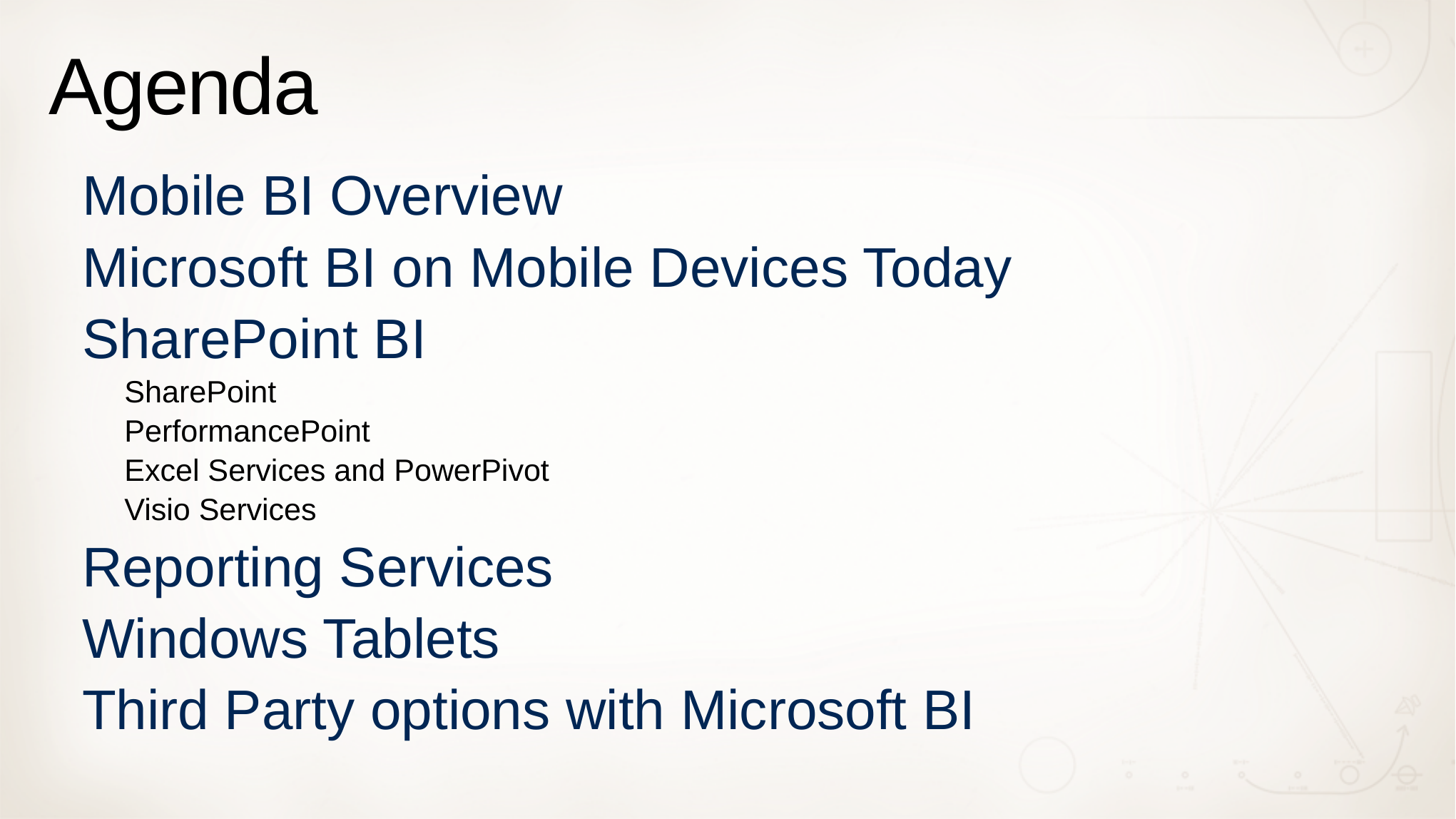

# Agenda
Mobile BI Overview
Microsoft BI on Mobile Devices Today
SharePoint BI
SharePoint
PerformancePoint
Excel Services and PowerPivot
Visio Services
Reporting Services
Windows Tablets
Third Party options with Microsoft BI